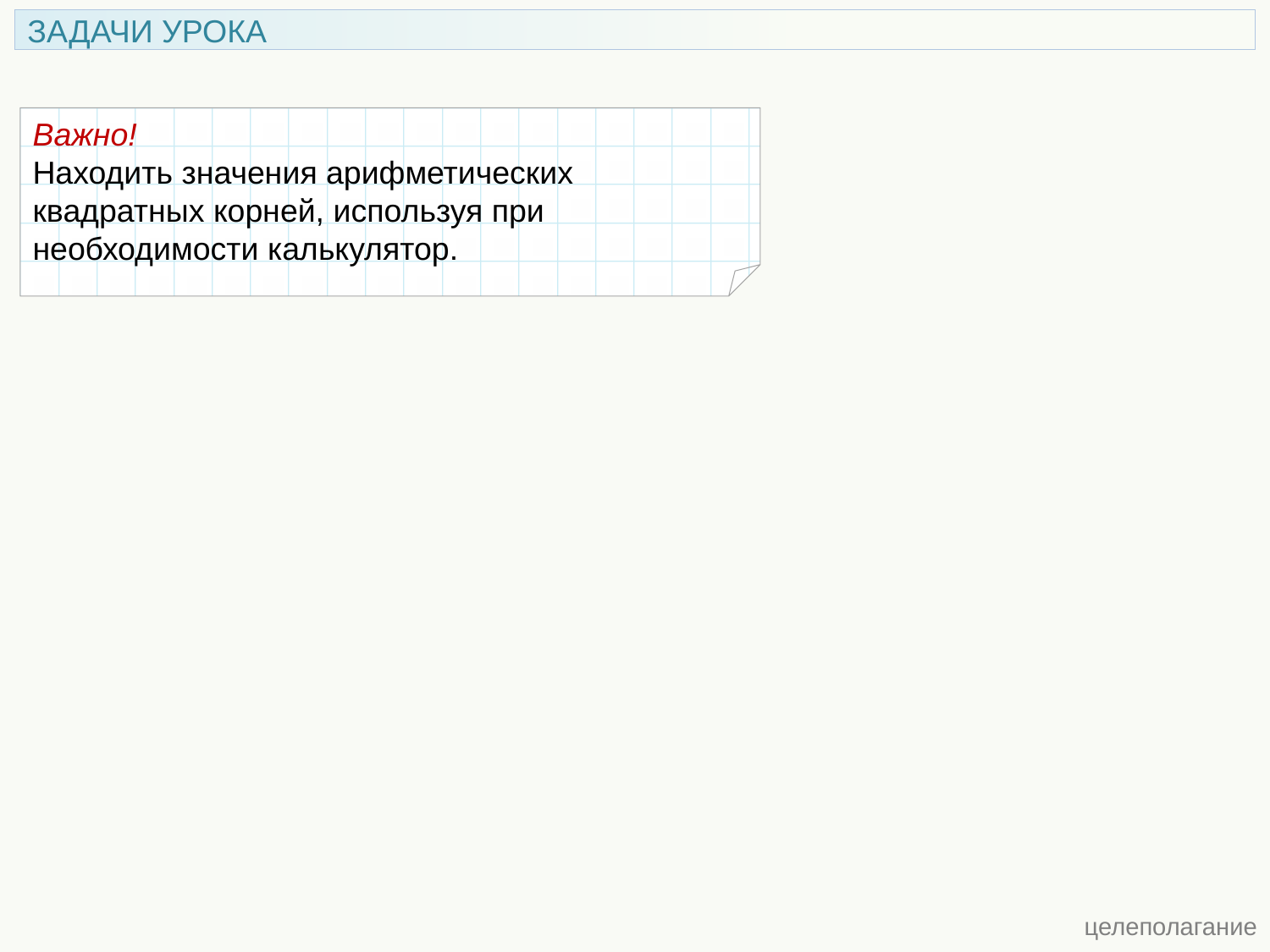

ЗАДАЧИ УРОКА

Важно!
Находить значения арифметических
квадратных корней, используя при
необходимости калькулятор.
  целеполагание